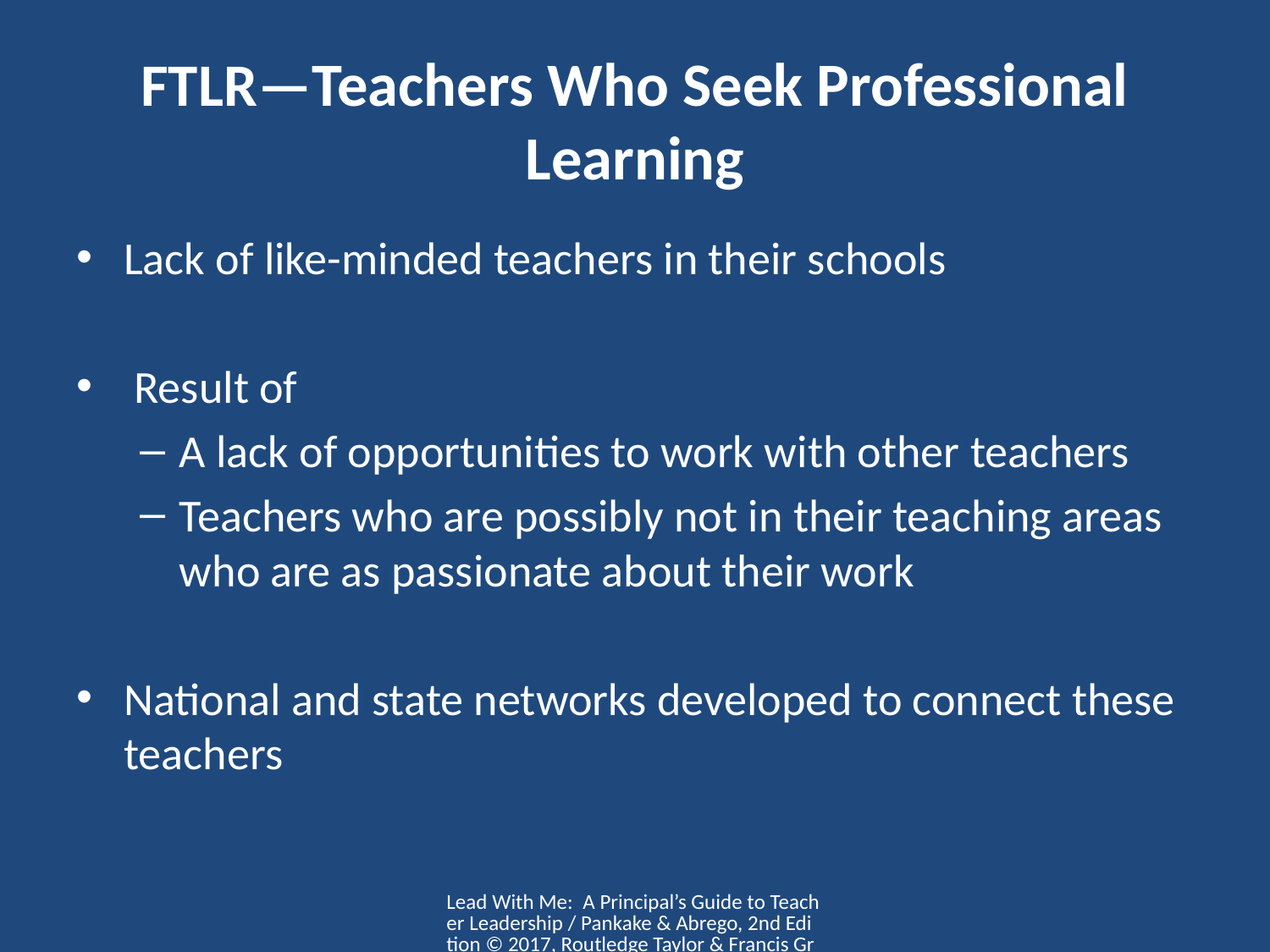

# FTLR—Teachers Who Seek Professional Learning
Lack of like-minded teachers in their schools

 Result of
A lack of opportunities to work with other teachers
Teachers who are possibly not in their teaching areas who are as passionate about their work

National and state networks developed to connect these teachers

Lead With Me:  A Principal’s Guide to Teacher Leadership / Pankake & Abrego, 2nd Edition © 2017, Routledge Taylor & Francis Group